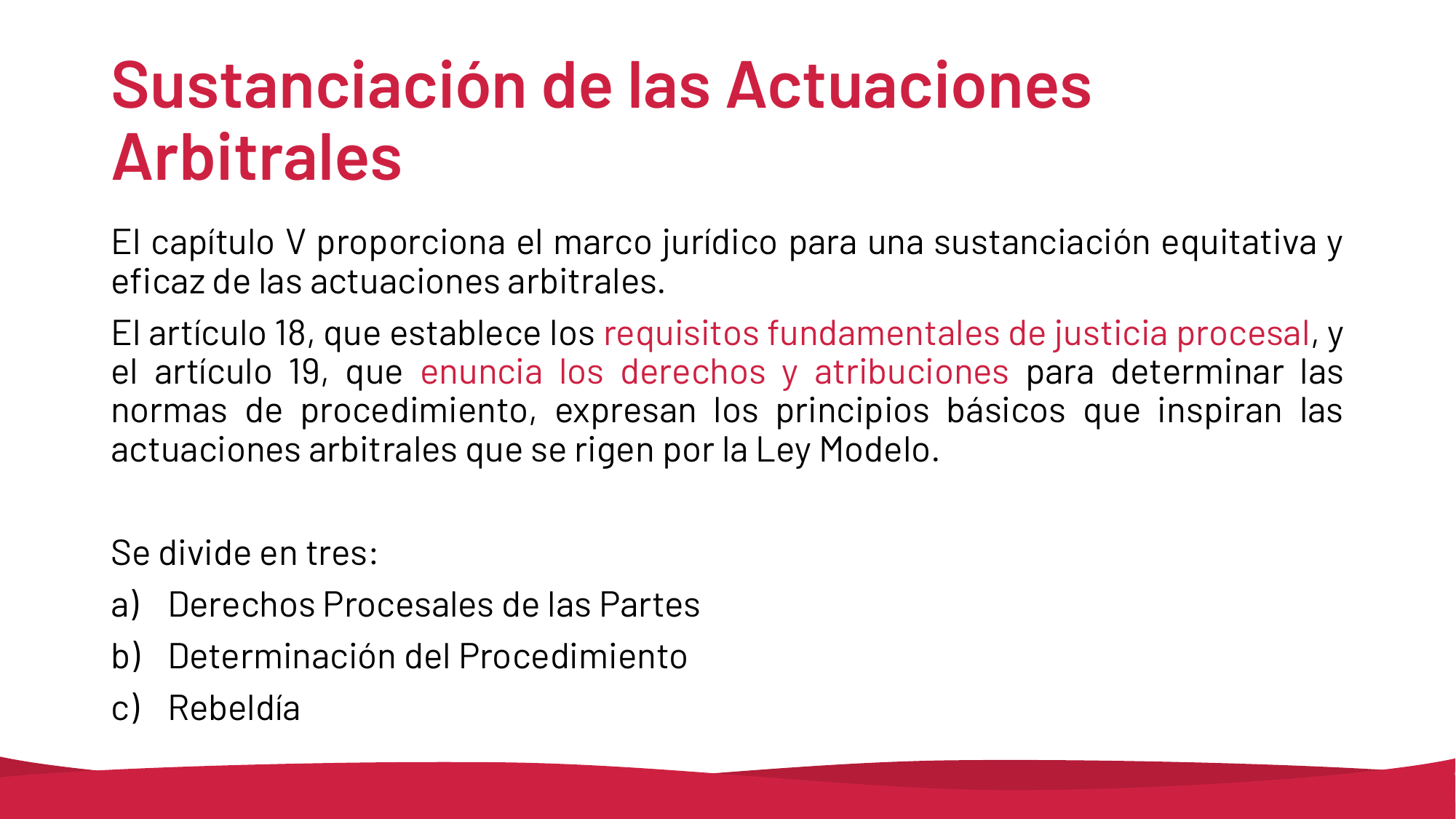

# Sustanciación de las Actuaciones Arbitrales
El capítulo V proporciona el marco jurídico para una sustanciación equitativa y eficaz de las actuaciones arbitrales.
El artículo 18, que establece los requisitos fundamentales de justicia procesal, y el artículo 19, que enuncia los derechos y atribuciones para determinar las normas de procedimiento, expresan los principios básicos que inspiran las actuaciones arbitrales que se rigen por la Ley Modelo.

Se divide en tres:
Derechos Procesales de las Partes
Determinación del Procedimiento
Rebeldía